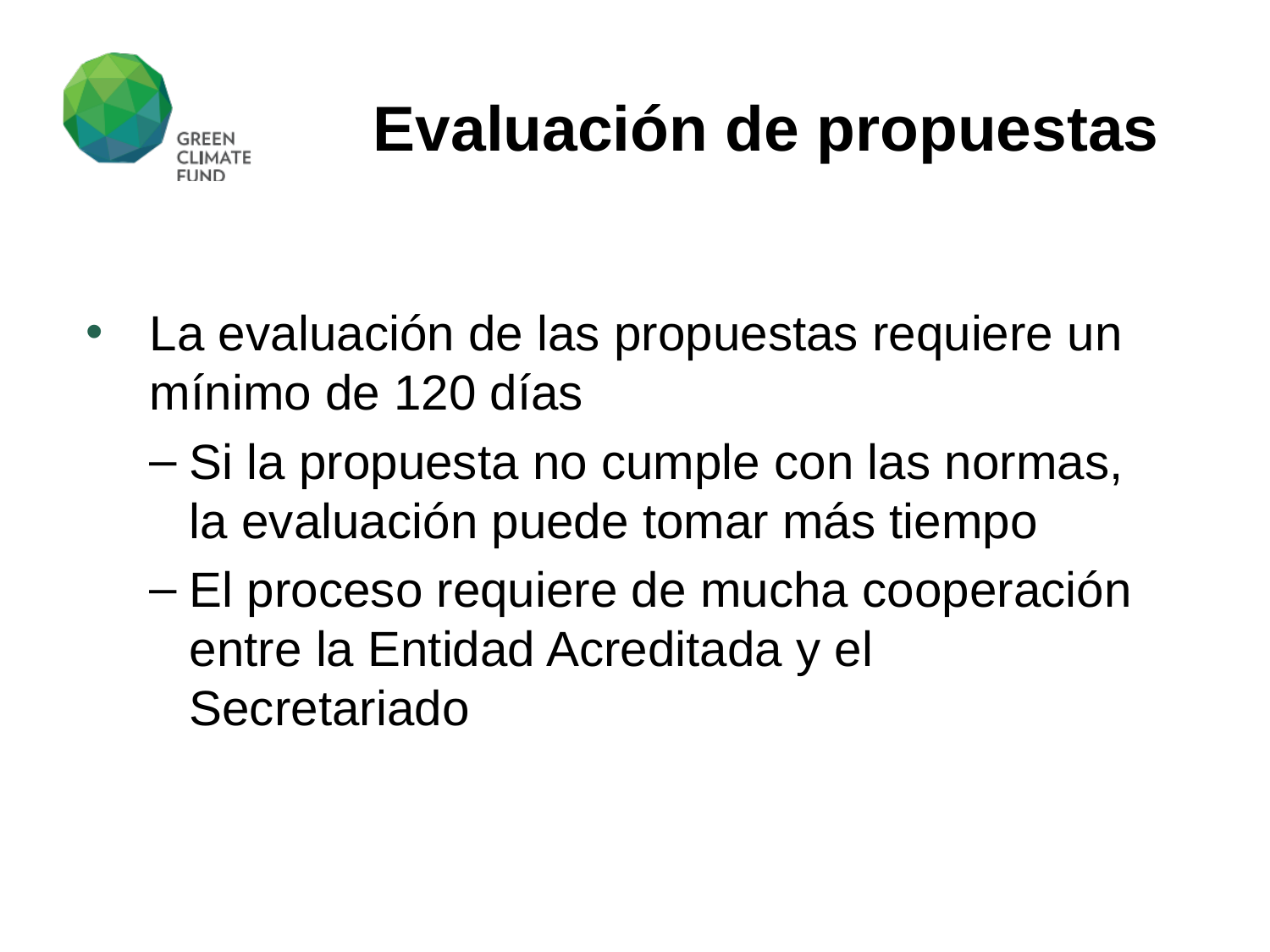

# Evaluación de propuestas
La evaluación de las propuestas requiere un mínimo de 120 días
Si la propuesta no cumple con las normas, la evaluación puede tomar más tiempo
El proceso requiere de mucha cooperación entre la Entidad Acreditada y el Secretariado